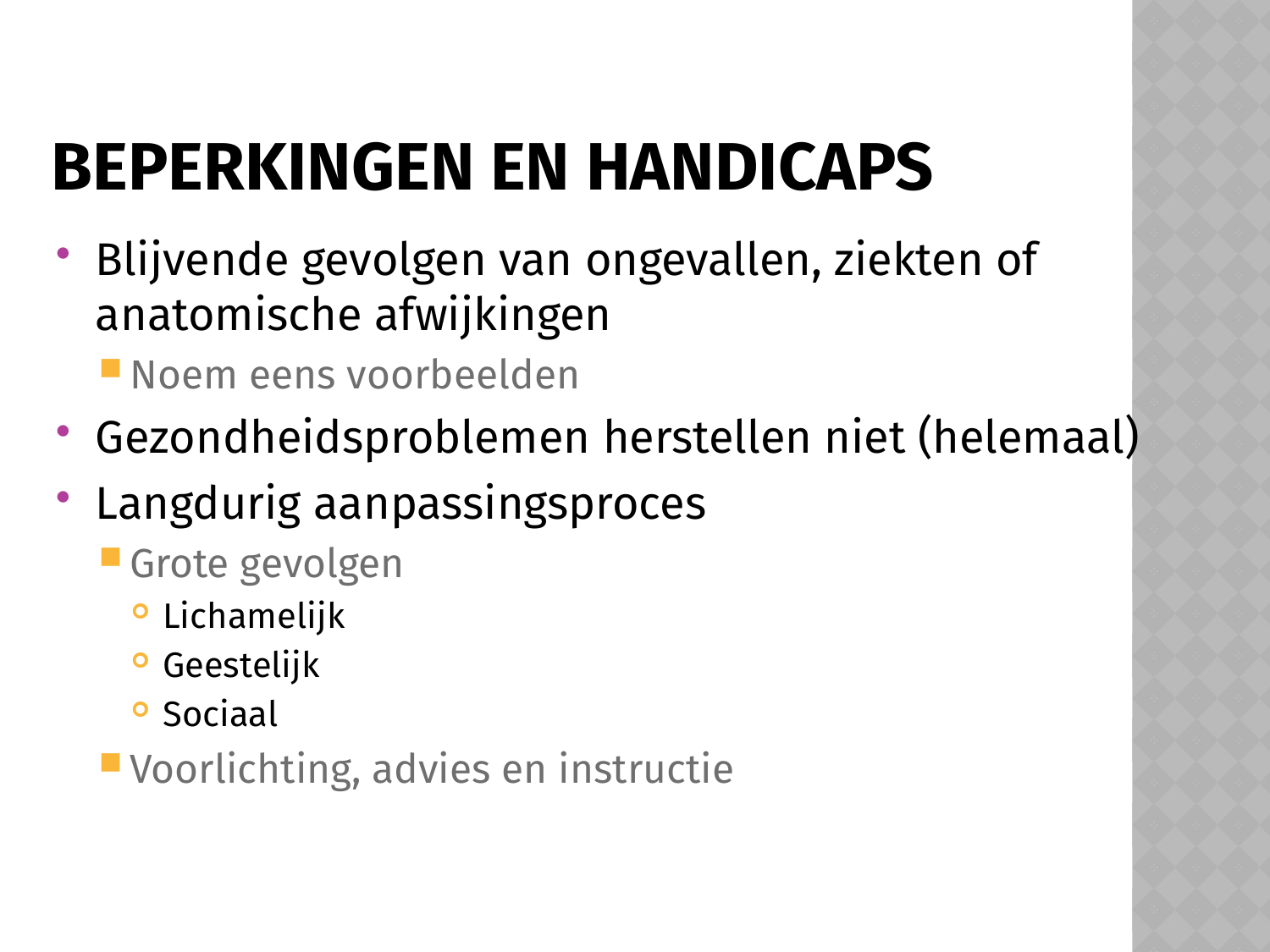

# Beperkingen en handicaps
Blijvende gevolgen van ongevallen, ziekten of anatomische afwijkingen
Noem eens voorbeelden
Gezondheidsproblemen herstellen niet (helemaal)
Langdurig aanpassingsproces
Grote gevolgen
Lichamelijk
Geestelijk
Sociaal
Voorlichting, advies en instructie